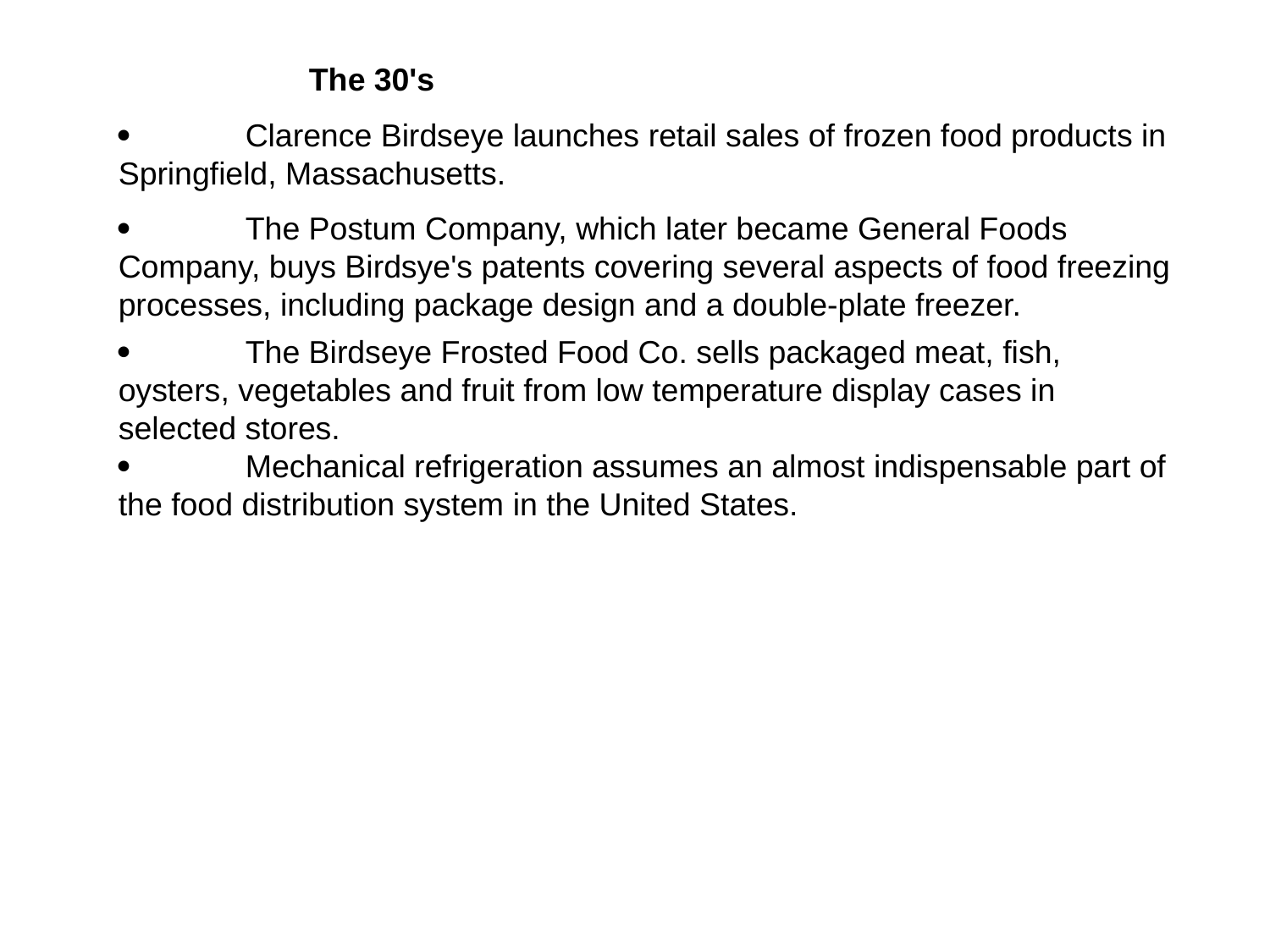

The 30's
•	Clarence Birdseye launches retail sales of frozen food products in Springfield, Massachusetts.
•	The Postum Company, which later became General Foods Company, buys Birdsye's patents covering several aspects of food freezing processes, including package design and a double-plate freezer.
•	The Birdseye Frosted Food Co. sells packaged meat, fish, oysters, vegetables and fruit from low temperature display cases in selected stores.
•	Mechanical refrigeration assumes an almost indispensable part of the food distribution system in the United States.